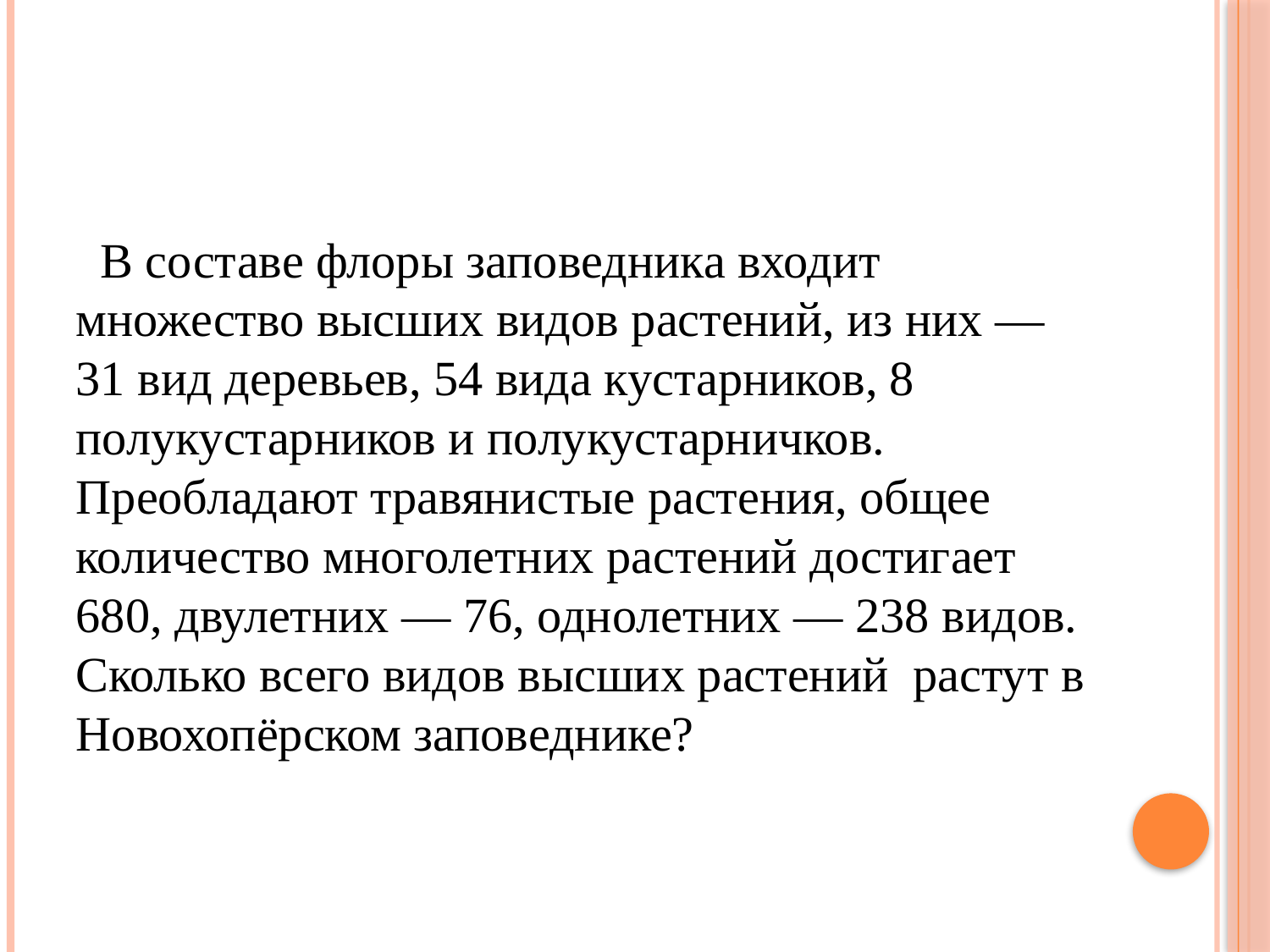

#
  В составе флоры заповедника входит множество высших видов растений, из них — 31 вид деревьев, 54 вида кустарников, 8 полукустарников и полукустарничков. Преобладают травянистые растения, общее количество многолетних растений достигает 680, двулетних — 76, однолетних — 238 видов. Сколько всего видов высших растений  растут в Новохопёрском заповеднике?